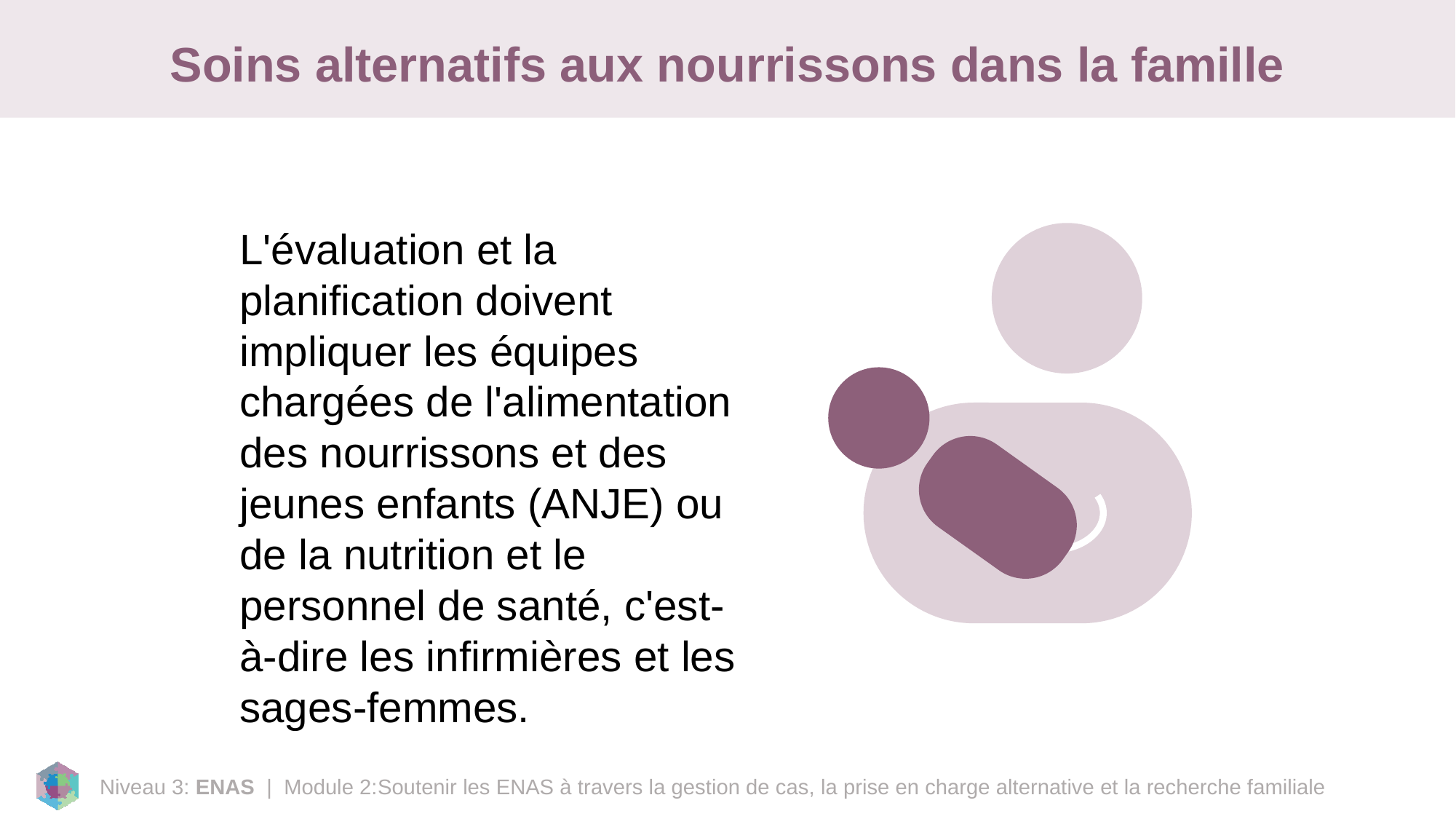

# Soins alternatifs aux nourrissons dans la famille
L'évaluation et la planification doivent impliquer les équipes chargées de l'alimentation des nourrissons et des jeunes enfants (ANJE) ou de la nutrition et le personnel de santé, c'est-à-dire les infirmières et les sages-femmes.